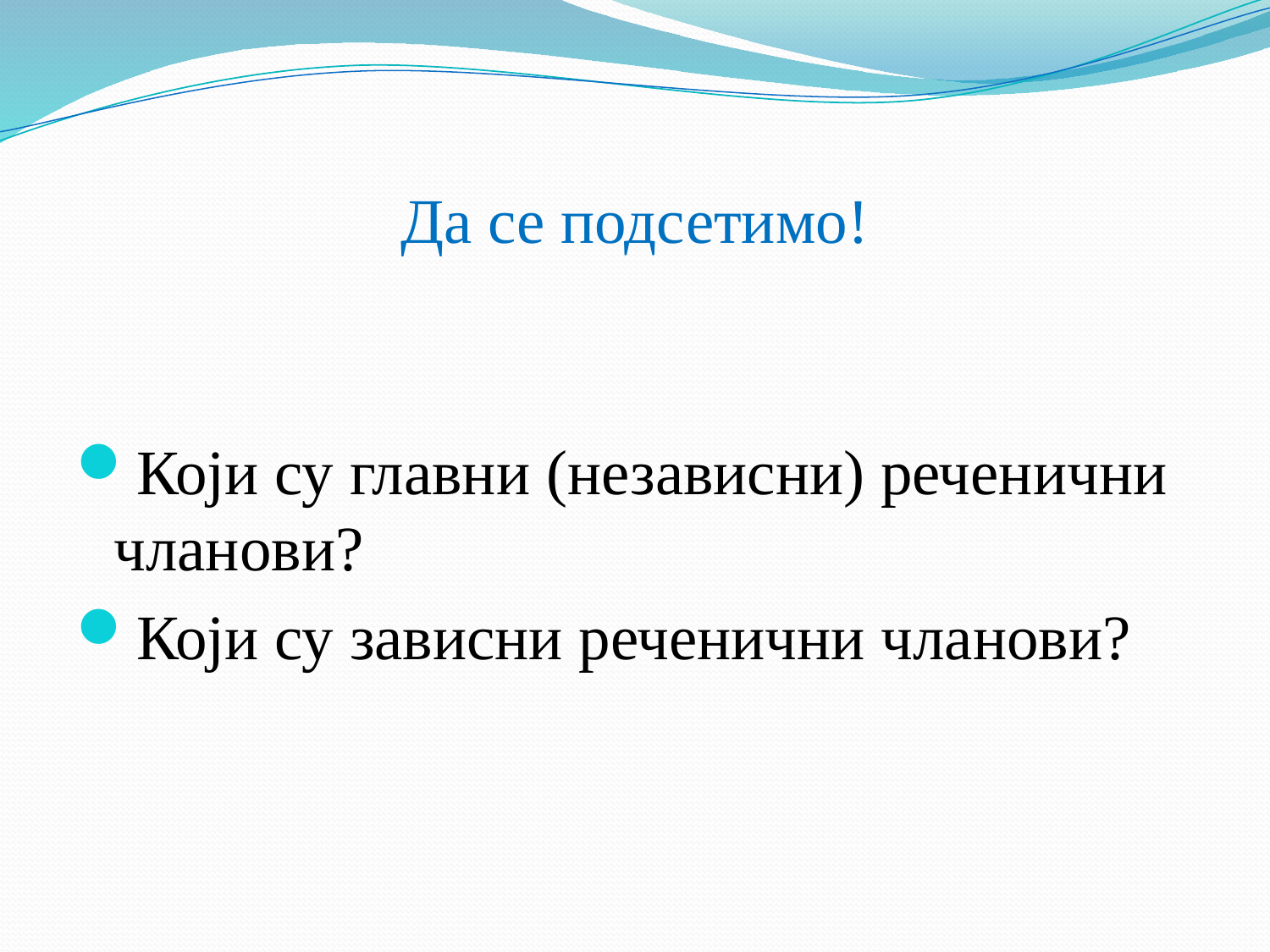

# Да се подсетимо!

Који су главни (независни) реченични чланови?
Који су зависни реченични чланови?